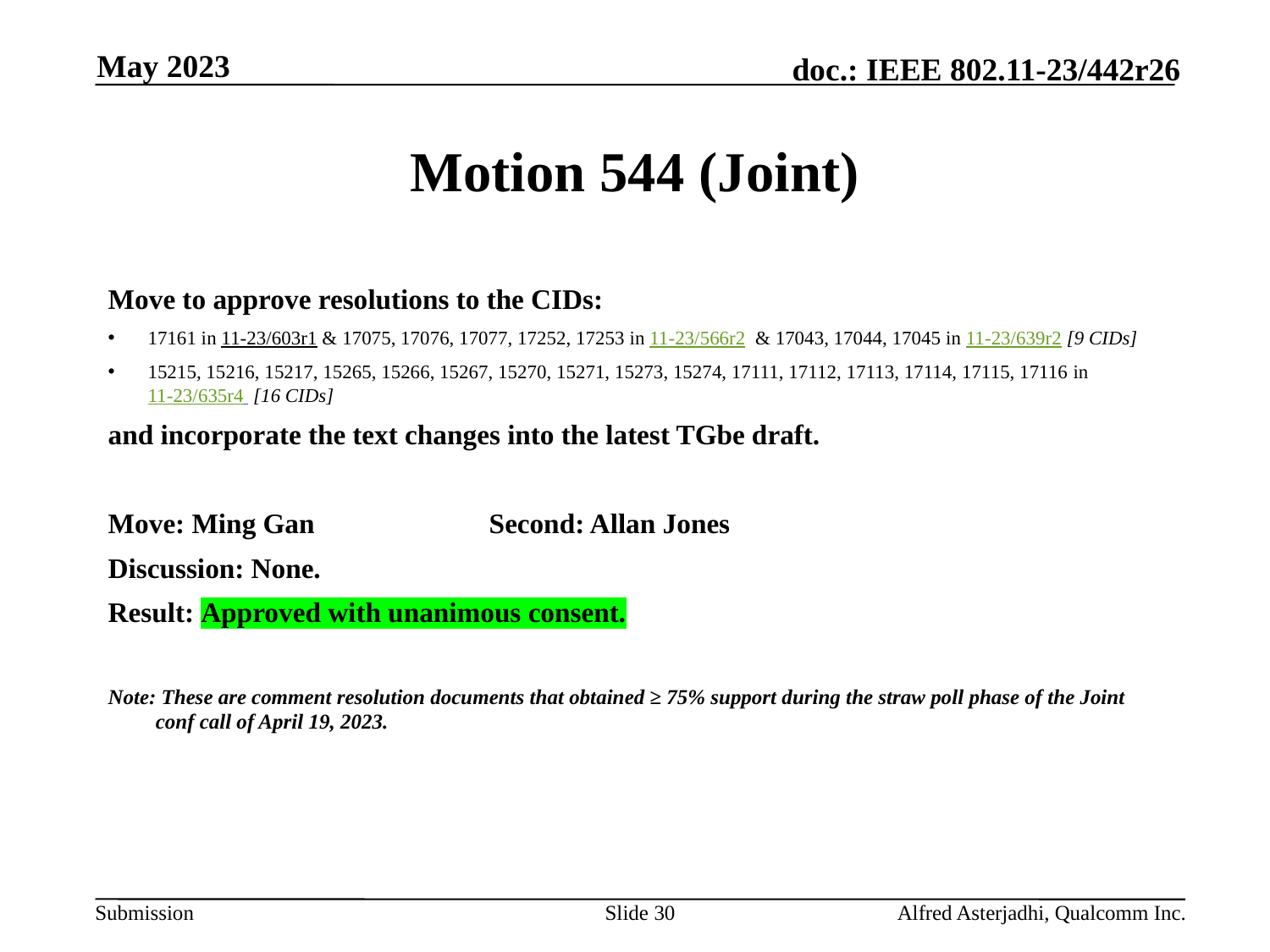

May 2023
# Motion 544 (Joint)
Move to approve resolutions to the CIDs:
17161 in 11-23/603r1 & 17075, 17076, 17077, 17252, 17253 in 11-23/566r2  & 17043, 17044, 17045 in 11-23/639r2 [9 CIDs]
15215, 15216, 15217, 15265, 15266, 15267, 15270, 15271, 15273, 15274, 17111, 17112, 17113, 17114, 17115, 17116 in 11-23/635r4  [16 CIDs]
and incorporate the text changes into the latest TGbe draft.

Move: Ming Gan		Second: Allan Jones
Discussion: None.
Result: Approved with unanimous consent.

Note: These are comment resolution documents that obtained ≥ 75% support during the straw poll phase of the Joint conf call of April 19, 2023.
Slide 30
Alfred Asterjadhi, Qualcomm Inc.